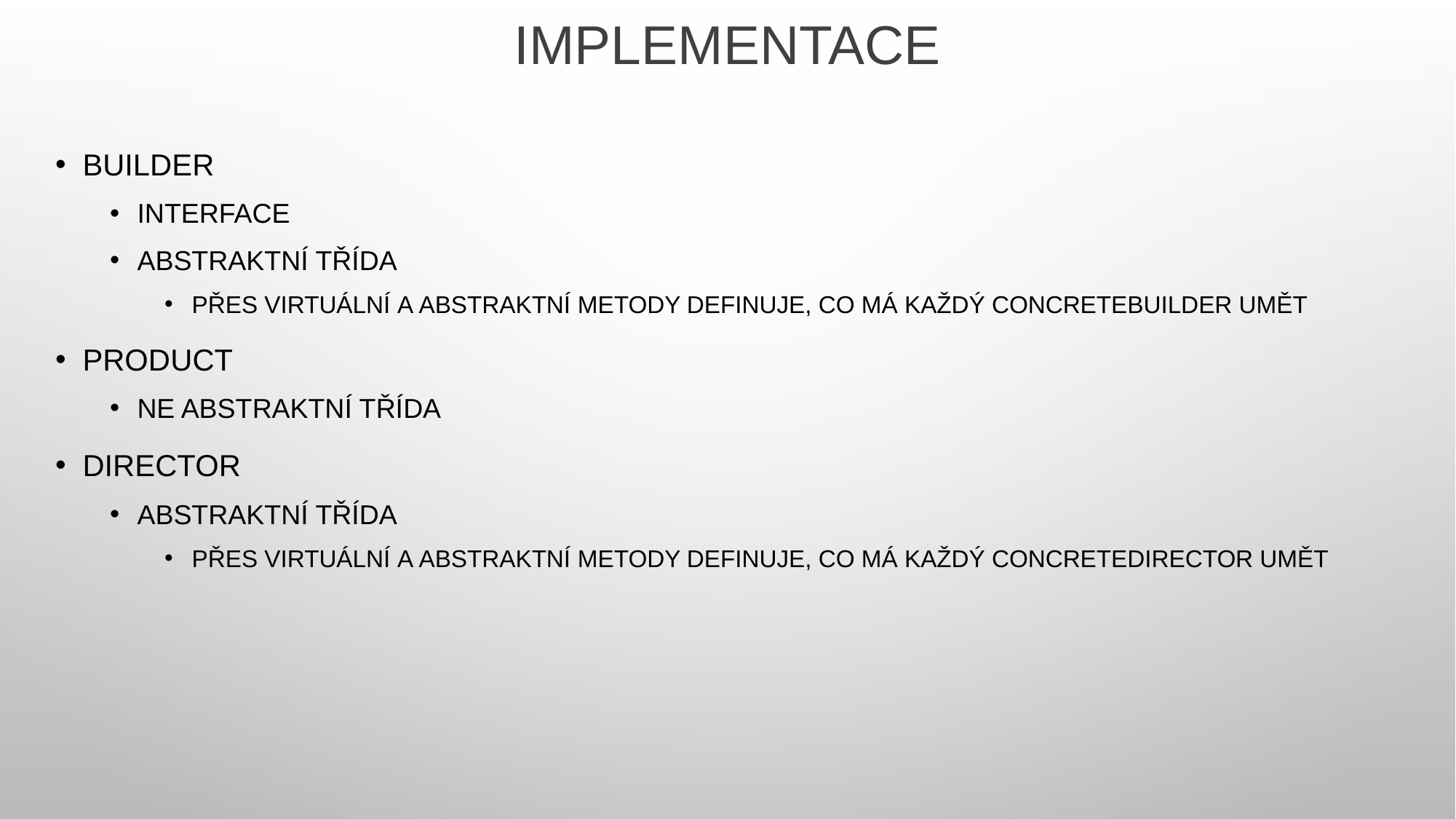

# Implementace
Builder
Interface
Abstraktní třída
Přes virtuální a abstraktní metody definuje, co má každý ConcreteBuilder umět
Product
Ne abstraktní třída
Director
Abstraktní třída
Přes virtuální a abstraktní metody definuje, co má každý ConcreteDirector umět